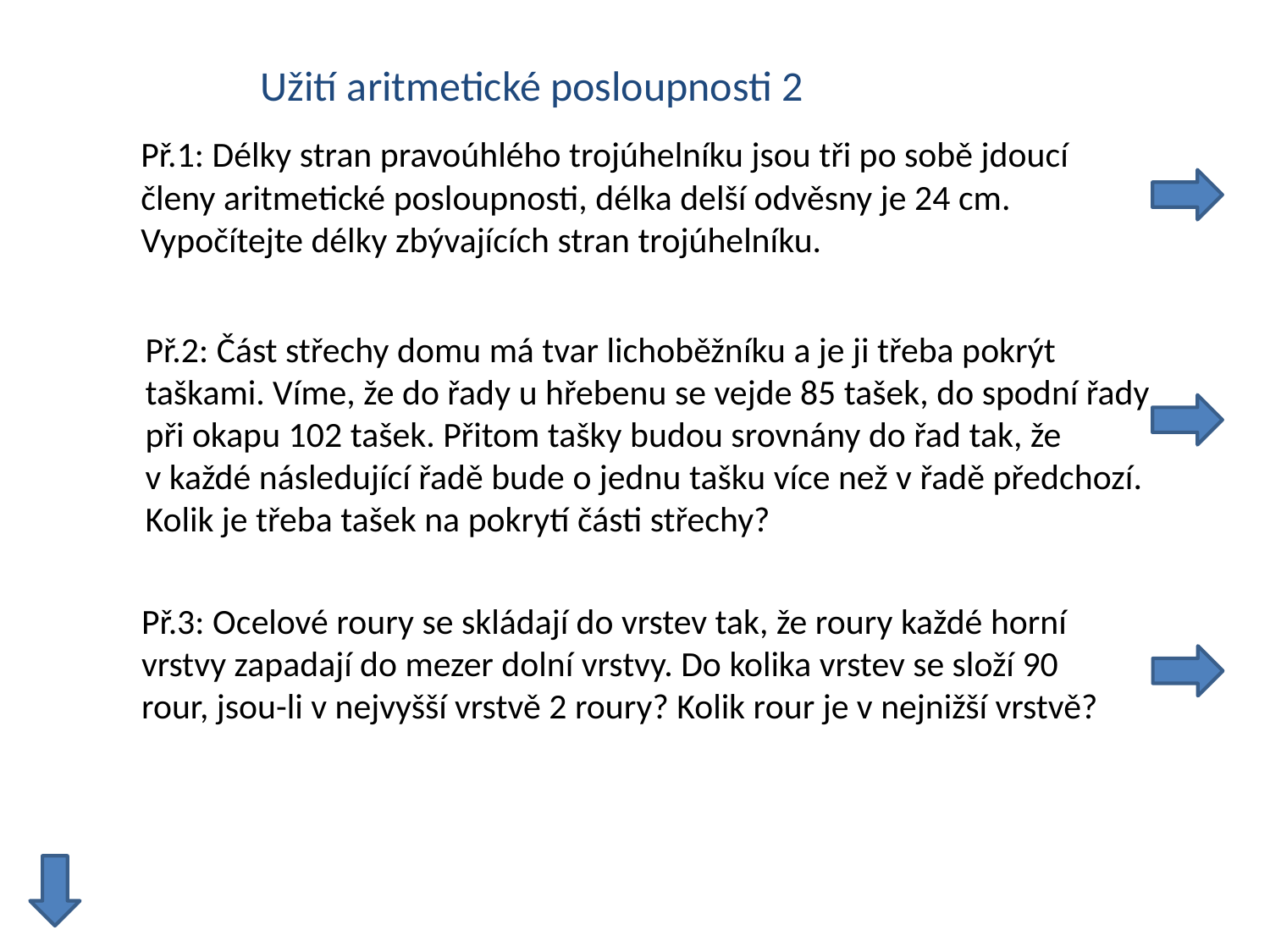

Užití aritmetické posloupnosti 2

Př.1: Délky stran pravoúhlého trojúhelníku jsou tři po sobě jdoucí
členy aritmetické posloupnosti, délka delší odvěsny je 24 cm.
Vypočítejte délky zbývajících stran trojúhelníku.

Př.2: Část střechy domu má tvar lichoběžníku a je ji třeba pokrýt
taškami. Víme, že do řady u hřebenu se vejde 85 tašek, do spodní řady
při okapu 102 tašek. Přitom tašky budou srovnány do řad tak, že
v každé následující řadě bude o jednu tašku více než v řadě předchozí.
Kolik je třeba tašek na pokrytí části střechy?

Př.3: Ocelové roury se skládají do vrstev tak, že roury každé horní
vrstvy zapadají do mezer dolní vrstvy. Do kolika vrstev se složí 90
rour, jsou-li v nejvyšší vrstvě 2 roury? Kolik rour je v nejnižší vrstvě?